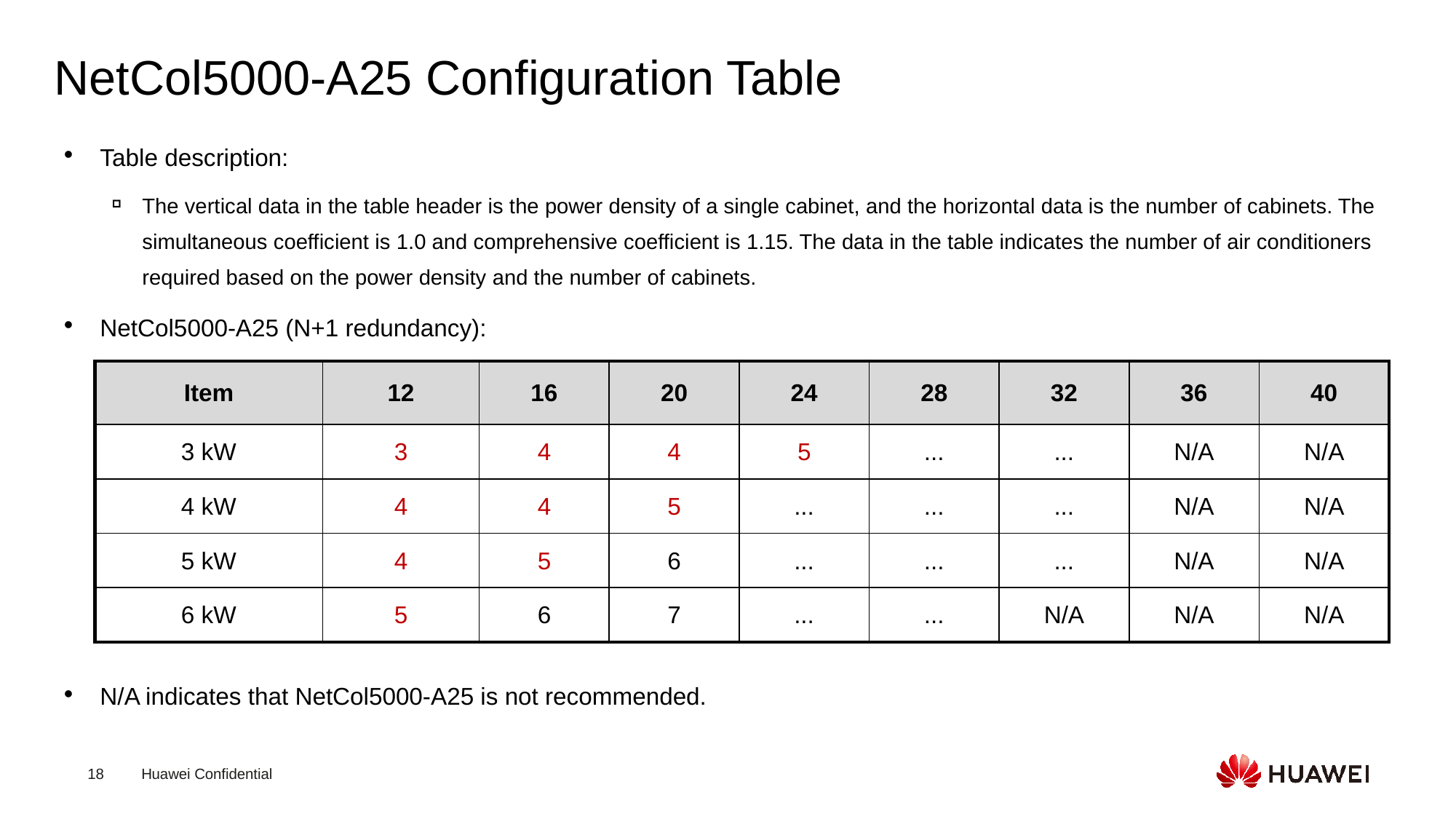

# NetCol5000-A25 Configuration Table
Table description:
The vertical data in the table header is the power density of a single cabinet, and the horizontal data is the number of cabinets. The simultaneous coefficient is 1.0 and comprehensive coefficient is 1.15. The data in the table indicates the number of air conditioners required based on the power density and the number of cabinets.
NetCol5000-A25 (N+1 redundancy):

N/A indicates that NetCol5000-A25 is not recommended.

| Item | 12 | 16 | 20 | 24 | 28 | 32 | 36 | 40 |
| --- | --- | --- | --- | --- | --- | --- | --- | --- |
| 3 kW | 3 | 4 | 4 | 5 | ... | ... | N/A | N/A |
| 4 kW | 4 | 4 | 5 | ... | ... | ... | N/A | N/A |
| 5 kW | 4 | 5 | 6 | ... | ... | ... | N/A | N/A |
| 6 kW | 5 | 6 | 7 | ... | ... | N/A | N/A | N/A |